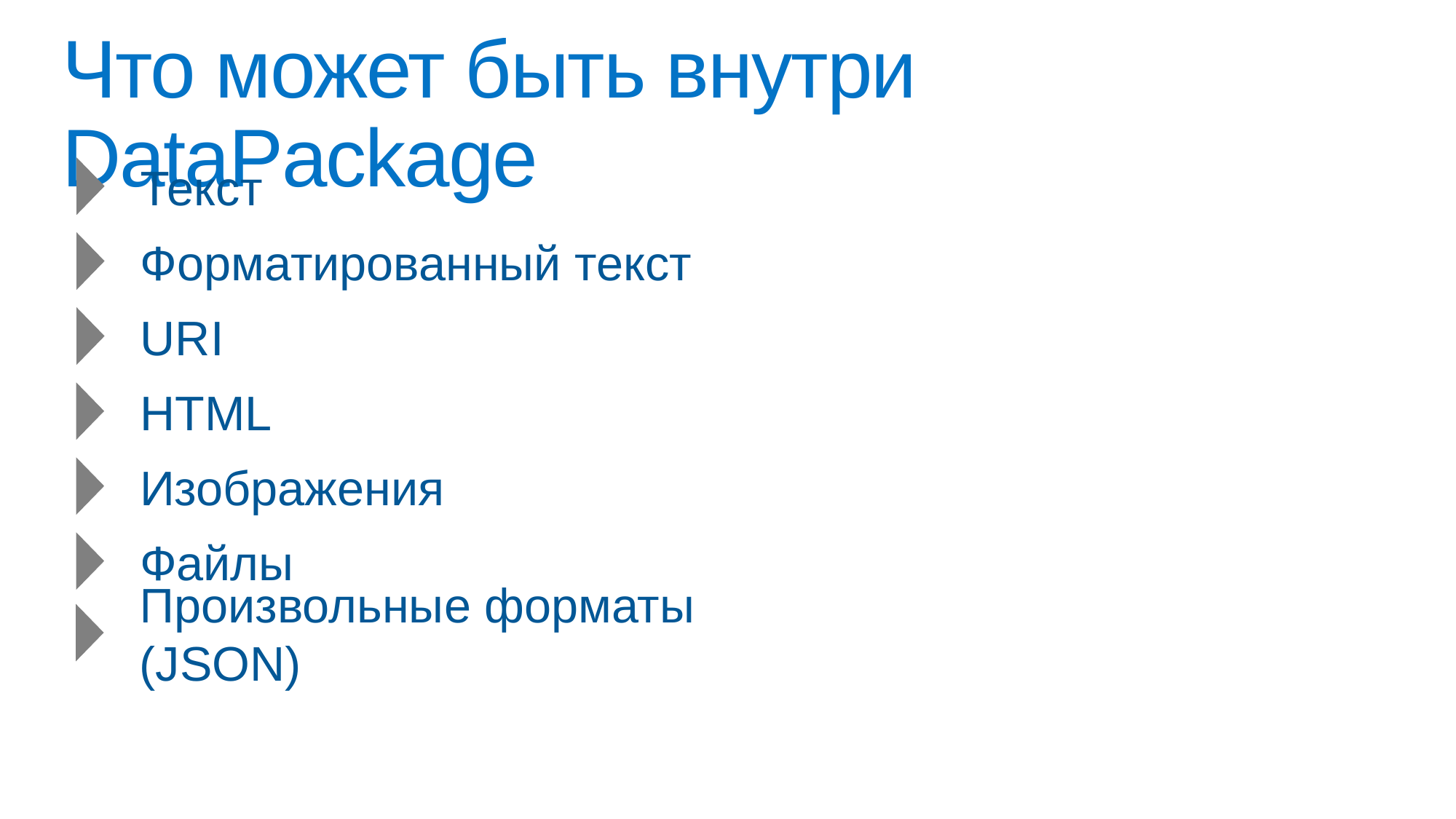

# Что может быть внутри DataPackage
Текст

Форматированный текст

URI

HTML

Изображения

Файлы

Произвольные форматы (JSON)